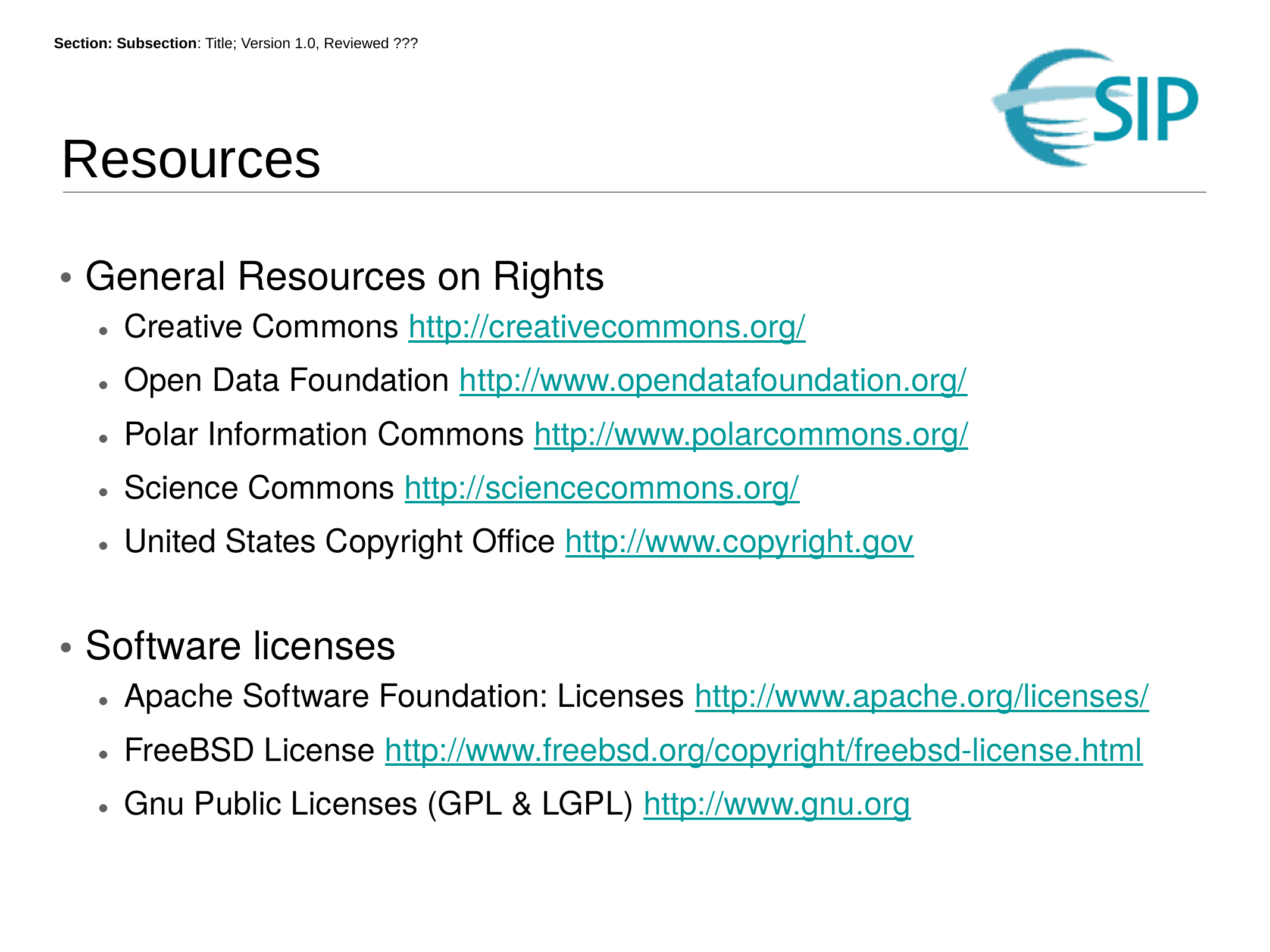

# Resources
General Resources on Rights
Creative Commons http://creativecommons.org/
Open Data Foundation http://www.opendatafoundation.org/
Polar Information Commons http://www.polarcommons.org/
Science Commons http://sciencecommons.org/
United States Copyright Office http://www.copyright.gov

Software licenses
Apache Software Foundation: Licenses http://www.apache.org/licenses/
FreeBSD License http://www.freebsd.org/copyright/freebsd-license.html
Gnu Public Licenses (GPL & LGPL) http://www.gnu.org